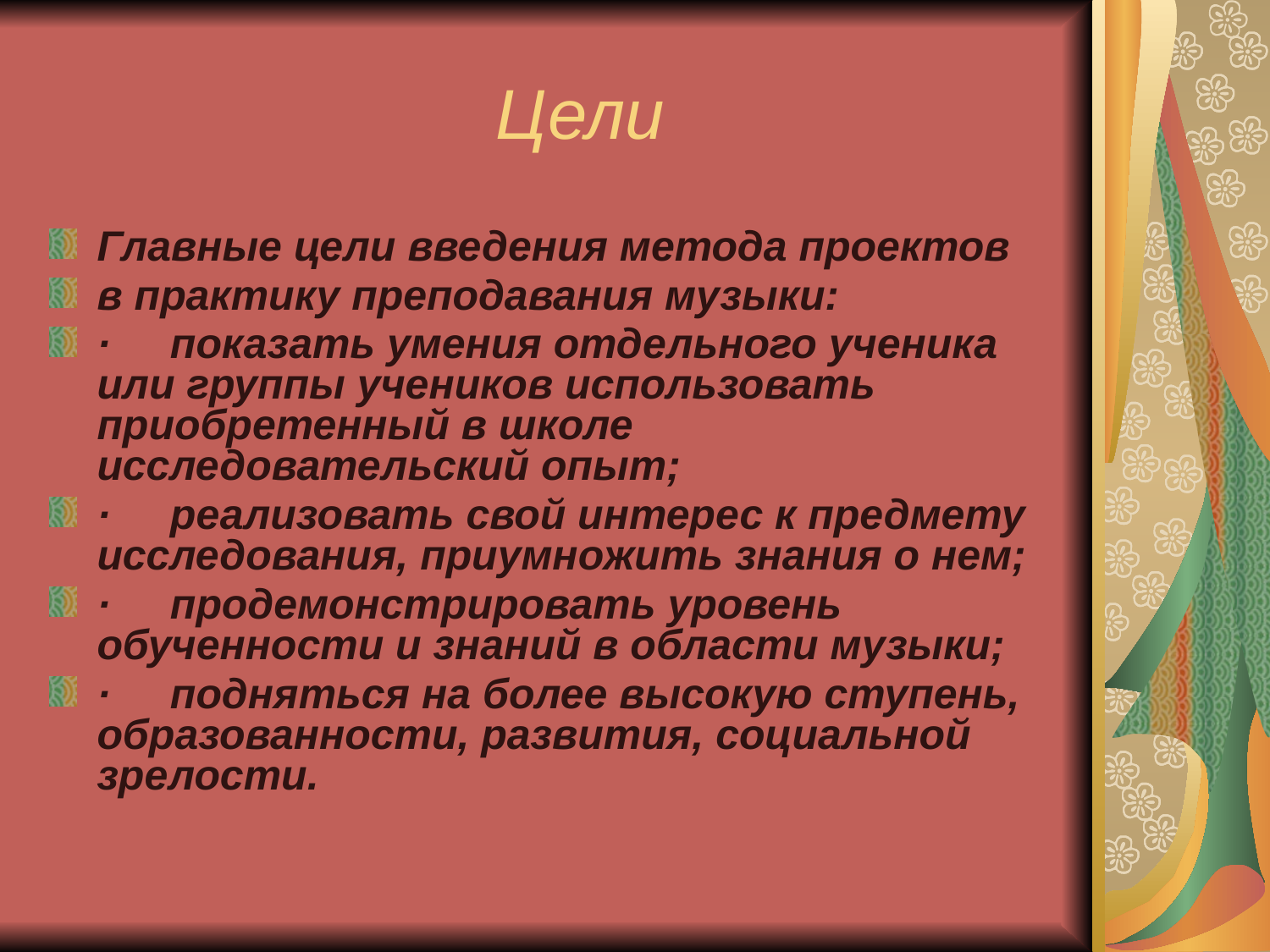

# Цели
Главные цели введения метода проектов
в практику преподавания музыки:
·     показать умения отдельного ученика или группы учеников использовать приобретенный в школе исследовательский опыт;
·     реализовать свой интерес к предмету исследования, приумножить знания о нем;
·     продемонстрировать уровень обученности и знаний в области музыки;
·     подняться на более высокую ступень, образованности, развития, социальной зрелости.